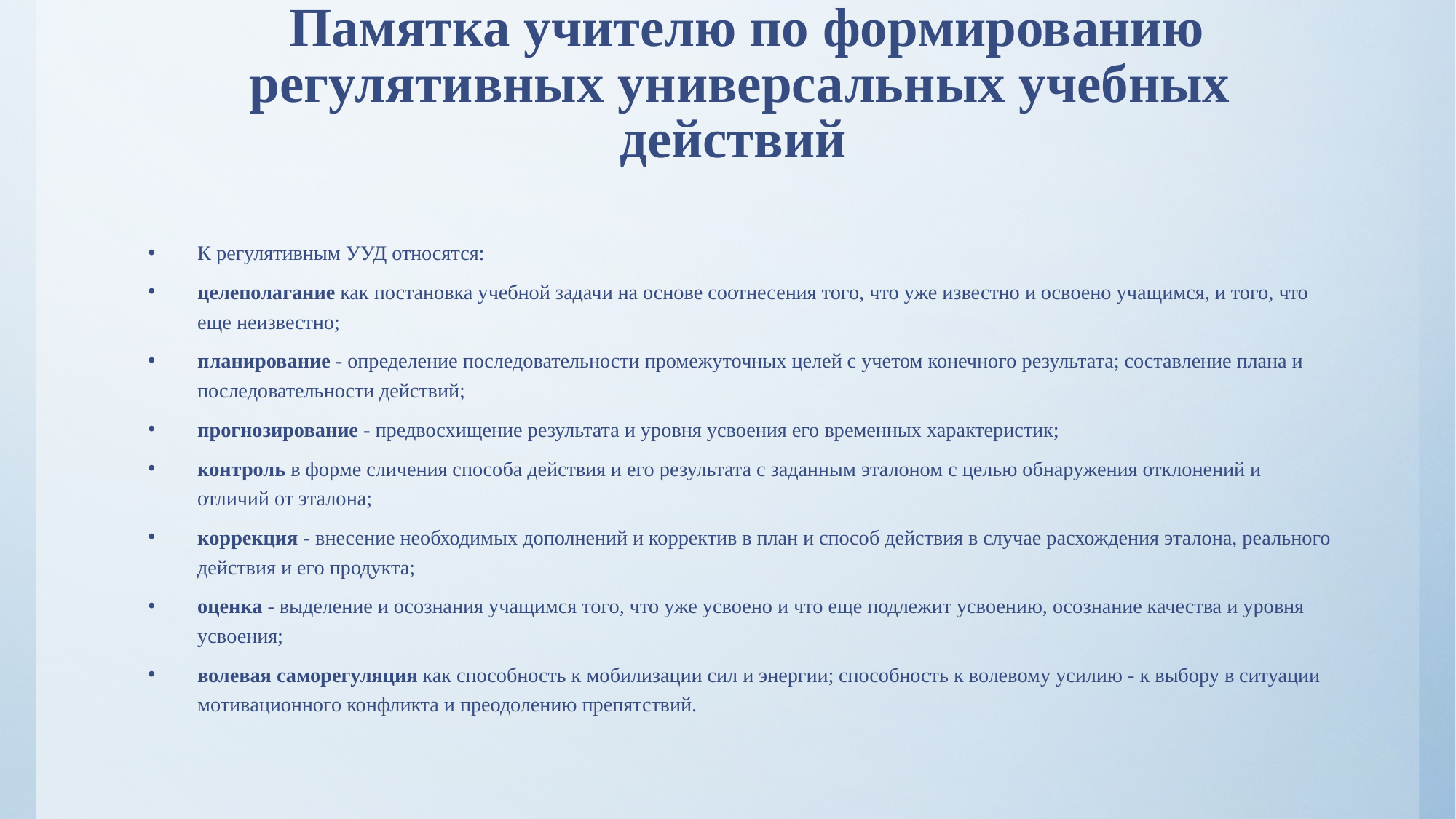

# Памятка учителю по формированию регулятивных универсальных учебных действий

К регулятивным УУД относятся:
целеполагание как постановка учебной задачи на основе соотнесения того, что уже известно и освоено учащимся, и того, что еще неизвестно;
планирование - определение последовательности промежуточных целей с учетом конечного результата; составление плана и последовательности действий;
прогнозирование - предвосхищение результата и уровня усвоения его временных характеристик;
контроль в форме сличения способа действия и его результата с заданным эталоном с целью обнаружения отклонений и отличий от эталона;
коррекция - внесение необходимых дополнений и корректив в план и способ действия в случае расхождения эталона, реального действия и его продукта;
оценка - выделение и осознания учащимся того, что уже усвоено и что еще подлежит усвоению, осознание качества и уровня усвоения;
волевая саморегуляция как способность к мобилизации сил и энергии; способность к волевому усилию - к выбору в ситуации мотивационного конфликта и преодолению препятствий.